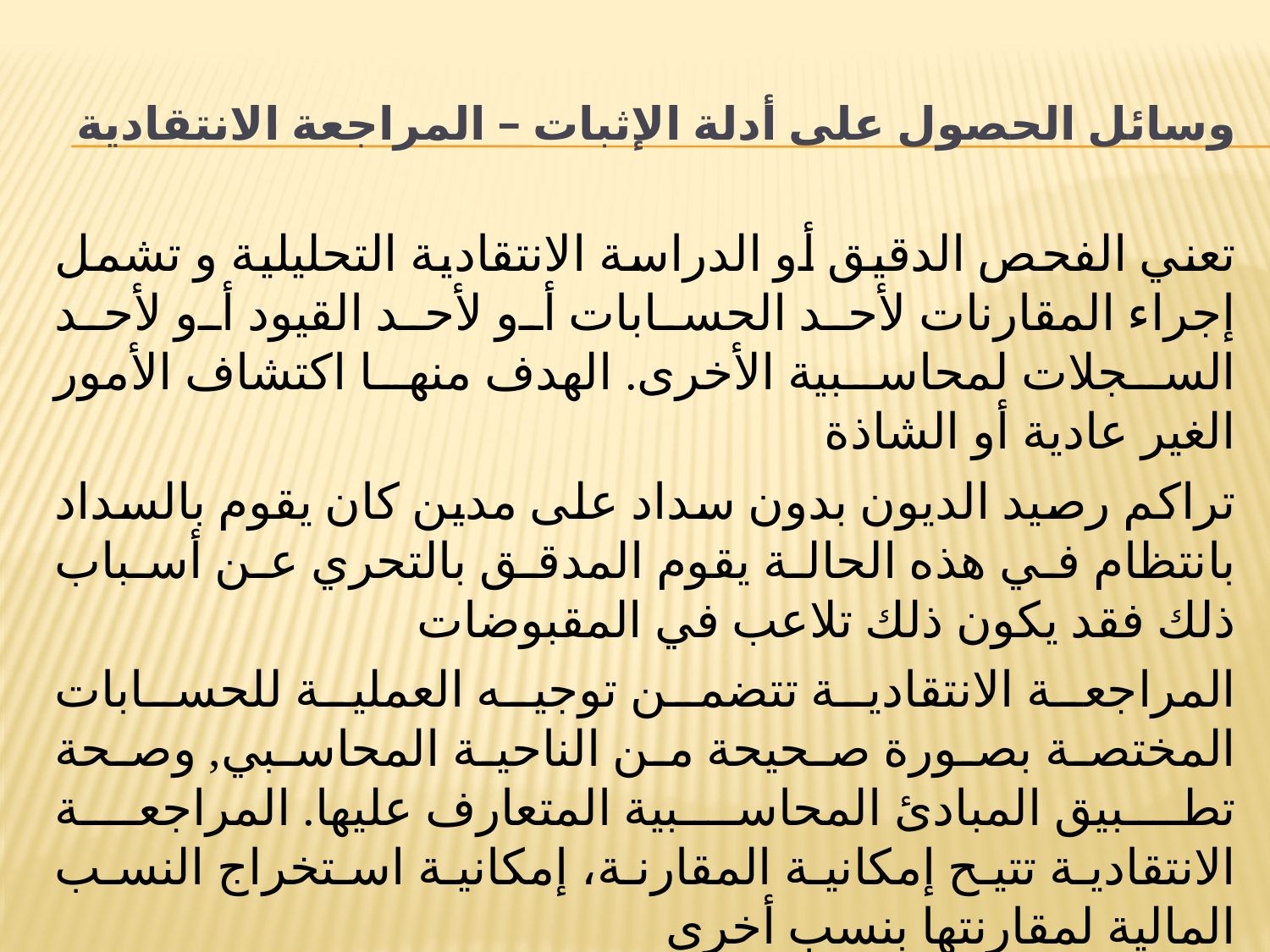

# وسائل الحصول على أدلة الإثبات – المراجعة الانتقادية
تعني الفحص الدقيق أو الدراسة الانتقادية التحليلية و تشمل إجراء المقارنات لأحد الحسابات أو لأحد القيود أو لأحد السجلات لمحاسبية الأخرى. الهدف منها اكتشاف الأمور الغير عادية أو الشاذة
تراكم رصيد الديون بدون سداد على مدين كان يقوم بالسداد بانتظام في هذه الحالة يقوم المدقق بالتحري عن أسباب ذلك فقد يكون ذلك تلاعب في المقبوضات
المراجعة الانتقادية تتضمن توجيه العملية للحسابات المختصة بصورة صحيحة من الناحية المحاسبي, وصحة تطبيق المبادئ المحاسبية المتعارف عليها. المراجعة الانتقادية تتيح إمكانية المقارنة، إمكانية استخراج النسب المالية لمقارنتها بنسب أخرى